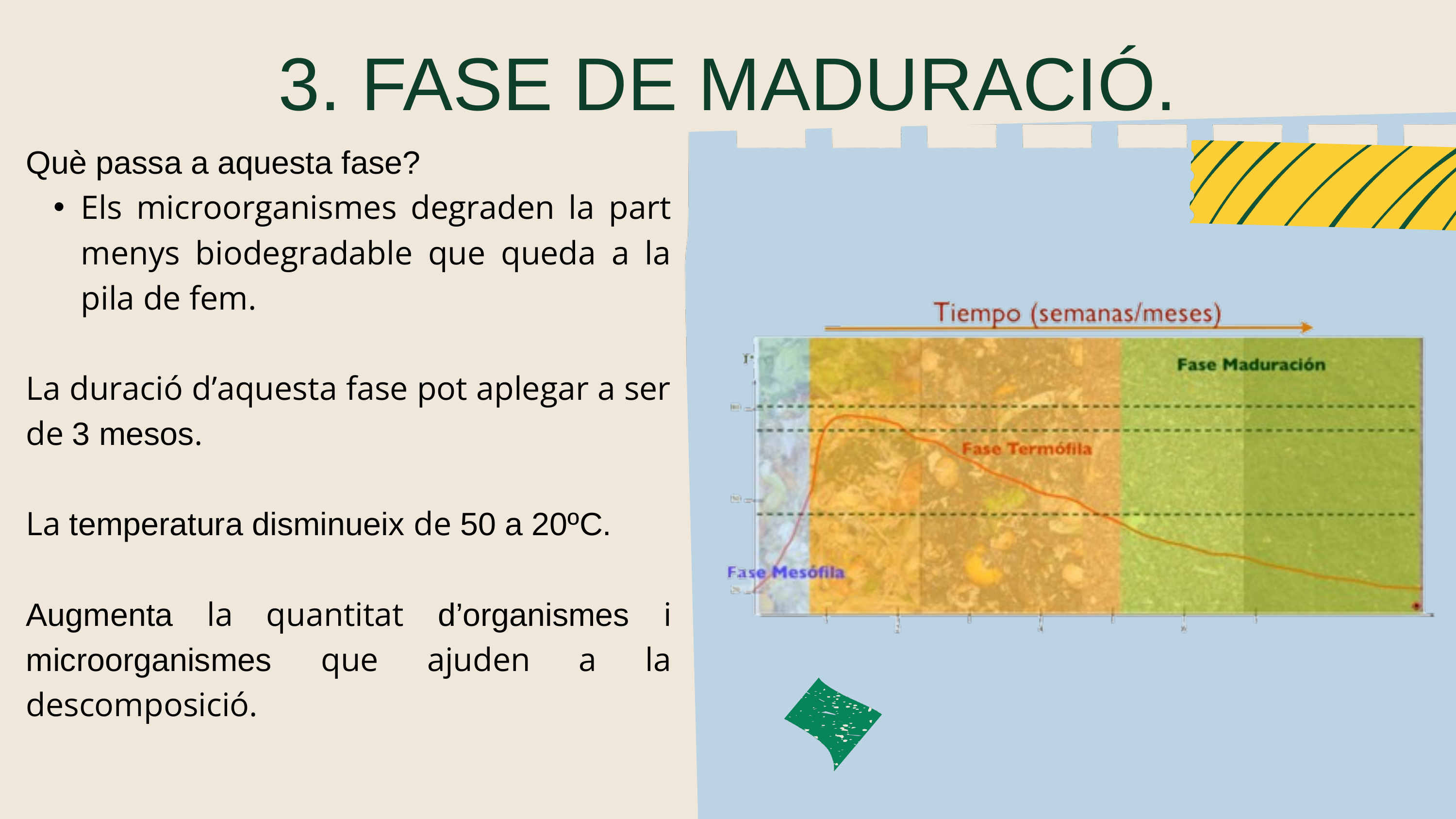

3. FASE DE MADURACIÓ.

Què passa a aquesta fase?
Els microorganismes degraden la part menys biodegradable que queda a la pila de fem.

La duració d’aquesta fase pot aplegar a ser de 3 mesos.

La temperatura disminueix de 50 a 20ºC.

Augmenta la quantitat d’organismes i microorganismes que ajuden a la descomposició.